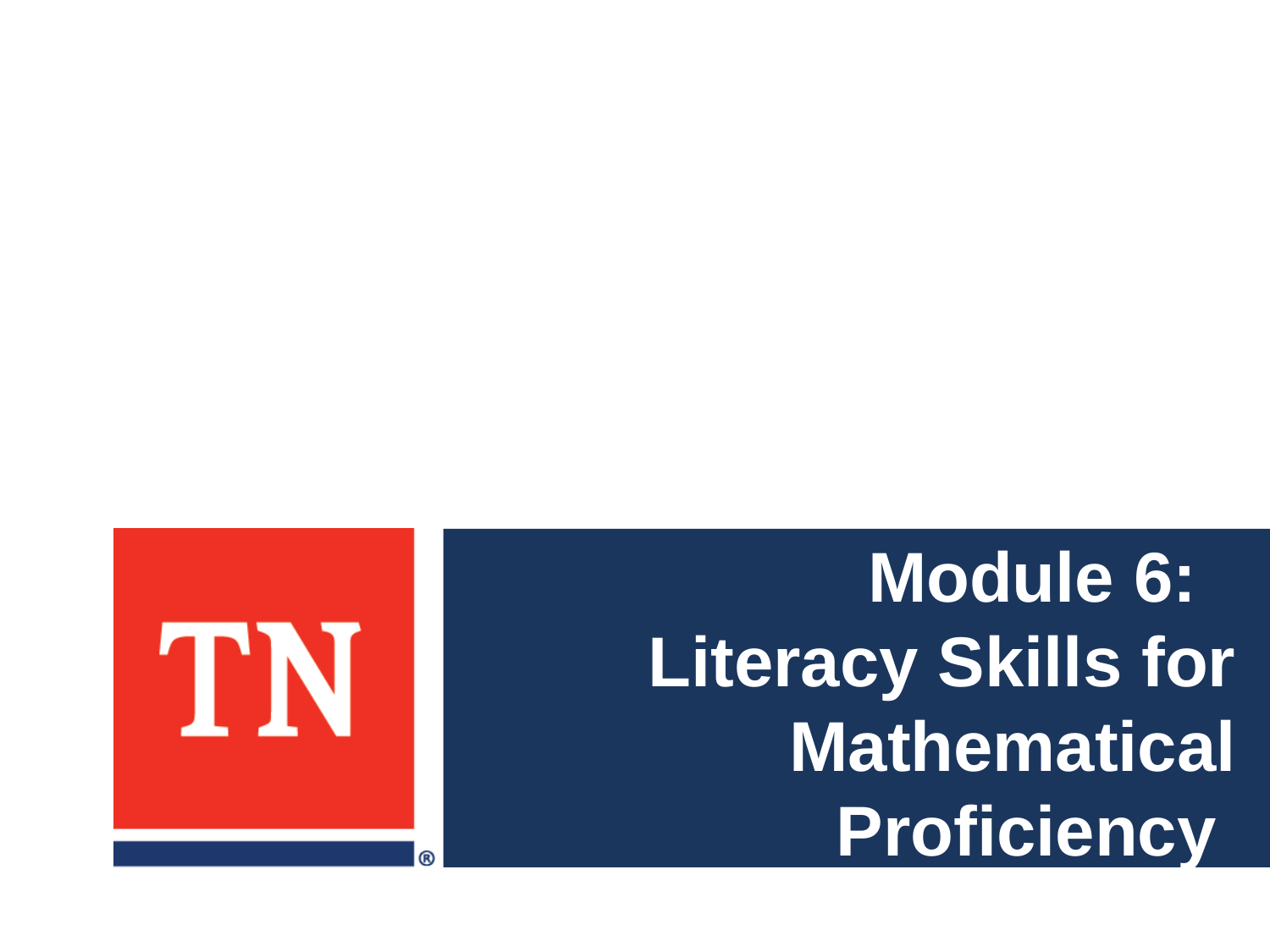

# Module 6: Literacy Skills for Mathematical Proficiency